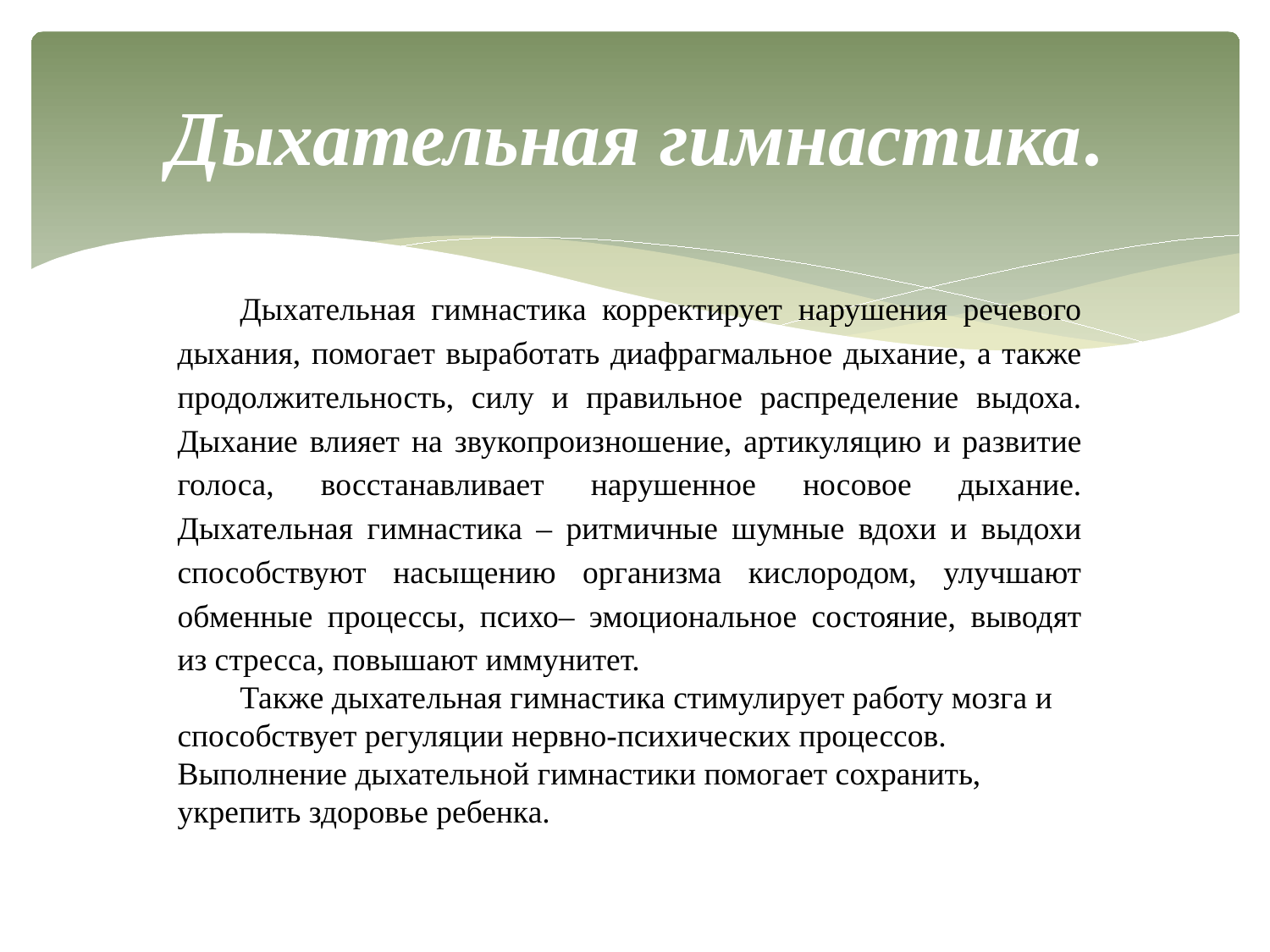

# Дыхательная гимнастика.
Дыхательная гимнастика корректирует нарушения речевого дыхания, помогает выработать диафрагмальное дыхание, а также продолжительность, силу и правильное распределение выдоха. Дыхание влияет на звукопроизношение, артикуляцию и развитие голоса, восстанавливает нарушенное носовое дыхание. Дыхательная гимнастика – ритмичные шумные вдохи и выдохи способствуют насыщению организма кислородом, улучшают обменные процессы, психо– эмоциональное состояние, выводят из стресса, повышают иммунитет.
Также дыхательная гимнастика стимулирует работу мозга и способствует регуляции нервно-психических процессов. Выполнение дыхательной гимнастики помогает сохранить, укрепить здоровье ребенка.